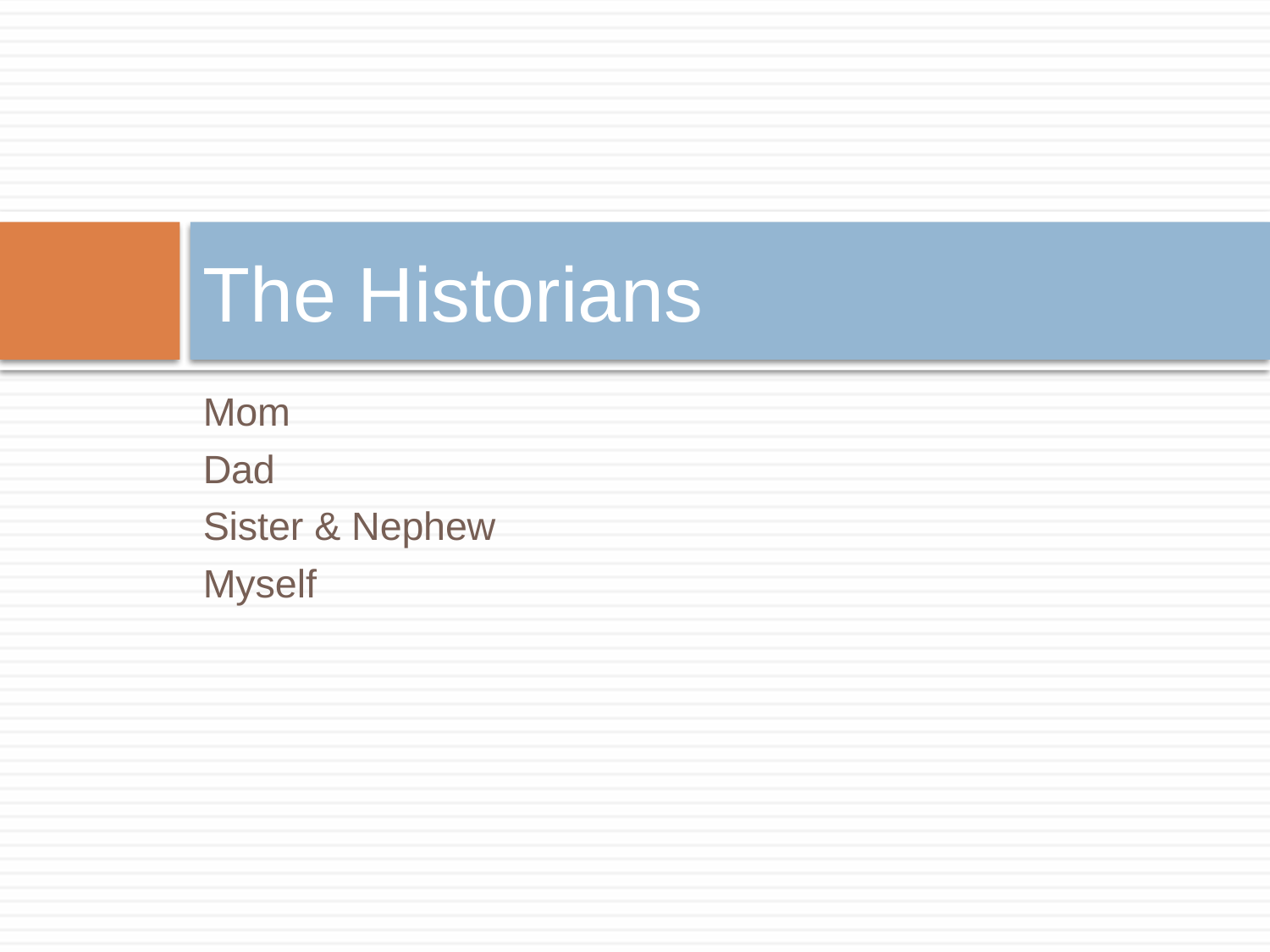

# The Historians
Mom
Dad
Sister & Nephew
Myself